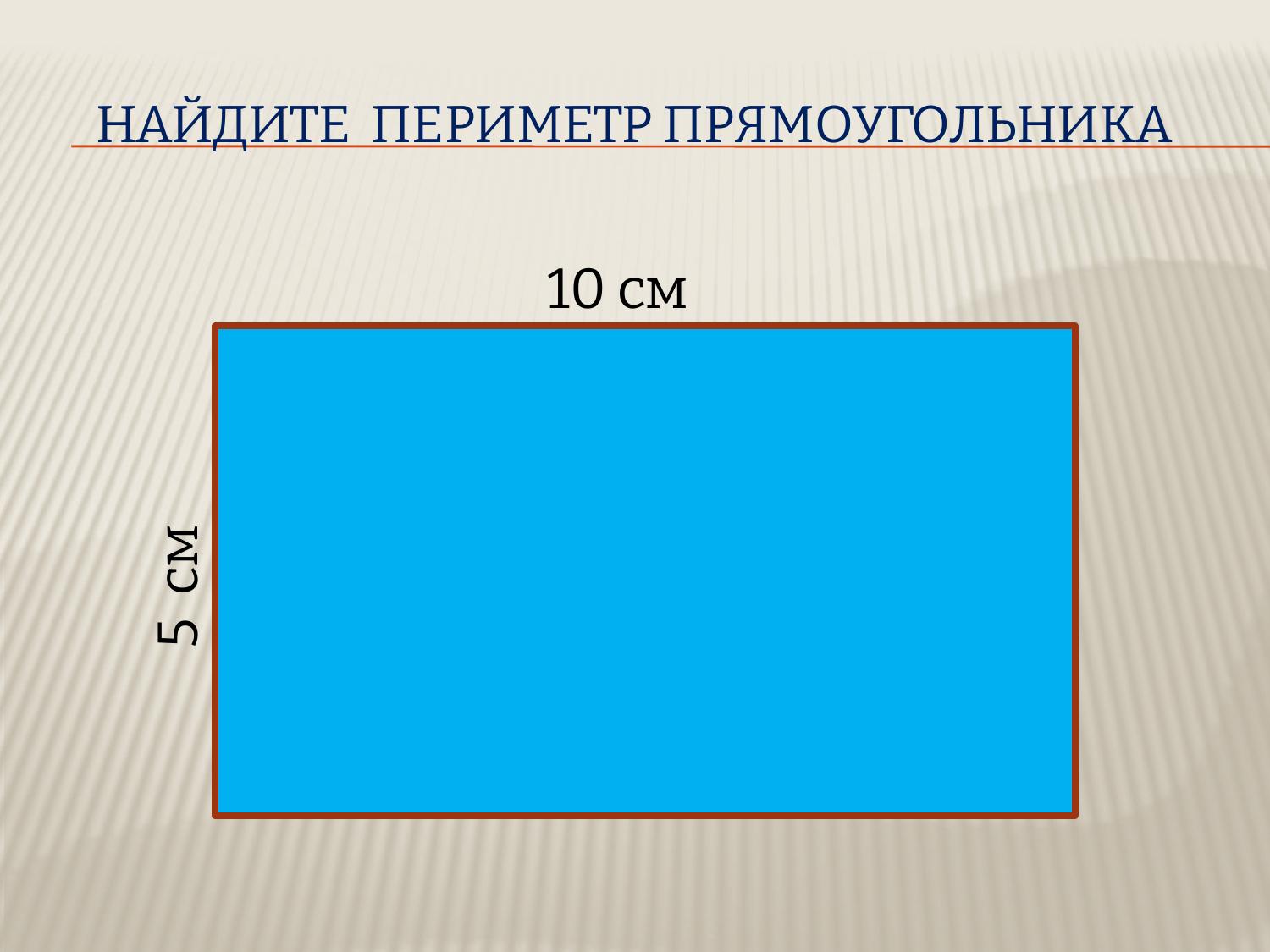

# Найдите  периметр прямоугольника
           10 см

5  см